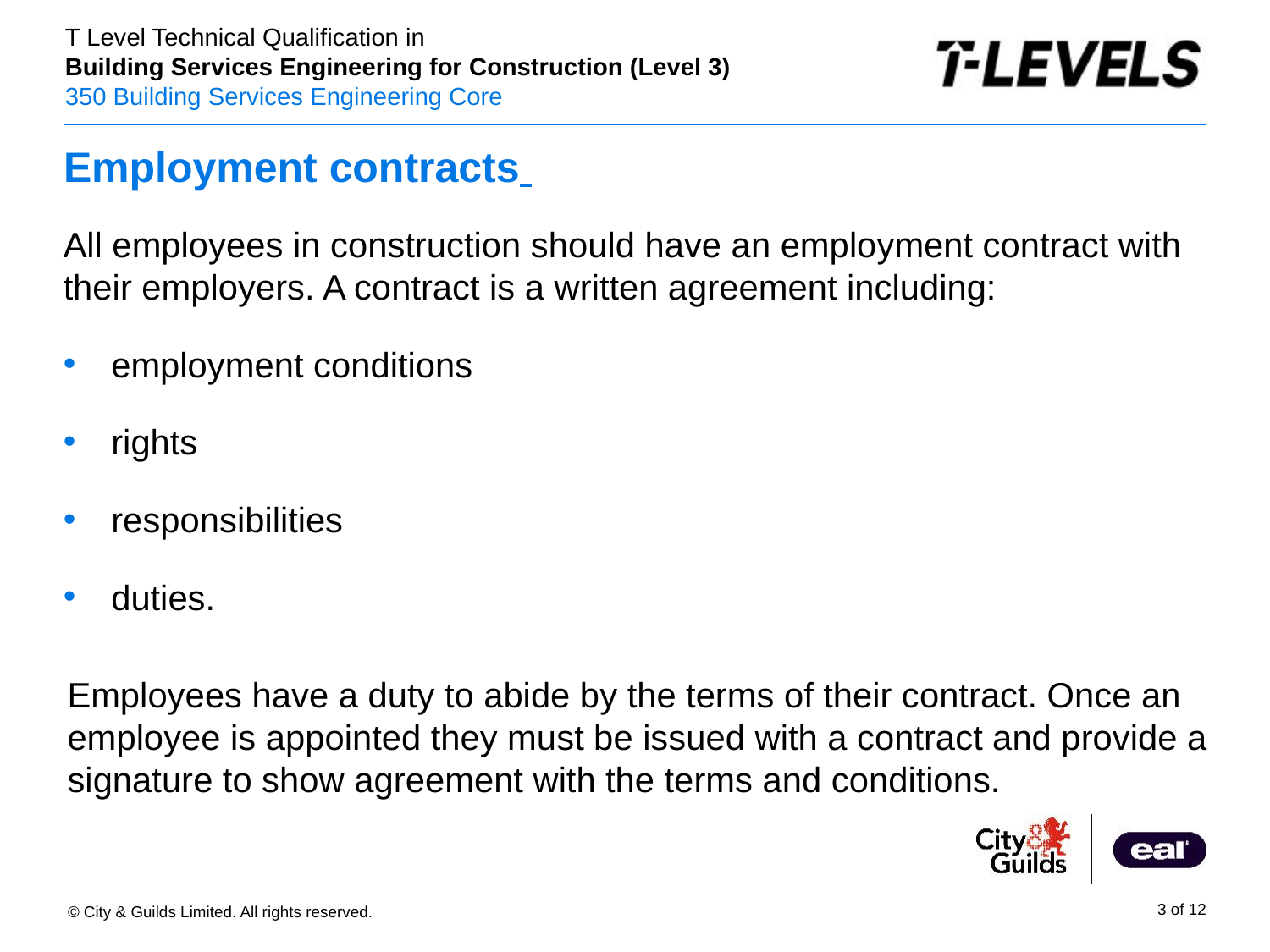

# Employment contracts
All employees in construction should have an employment contract with their employers. A contract is a written agreement including:
employment conditions
rights
responsibilities
duties.
Employees have a duty to abide by the terms of their contract. Once an employee is appointed they must be issued with a contract and provide a signature to show agreement with the terms and conditions.